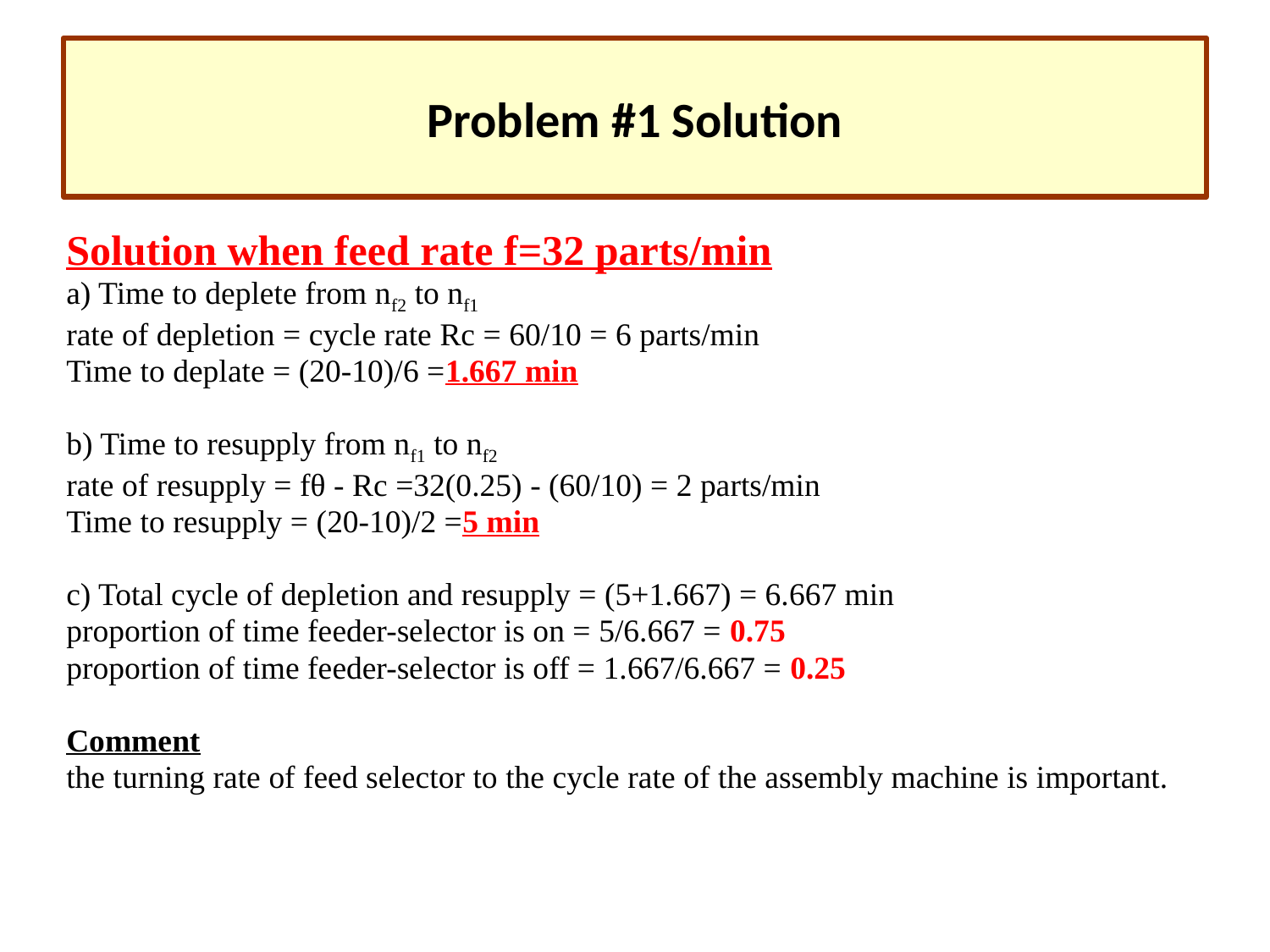

# Problem #1 Solution
| Solution when feed rate f=32 parts/min |  |  |  |  |  |  |  |
| --- | --- | --- | --- | --- | --- | --- | --- |
| a) Time to deplete from nf2 to nf1 |  |  |  |  |  |  |  |
| rate of depletion = cycle rate Rc = 60/10 = 6 parts/min |  |  |  |  |  |  |  |
| Time to deplate = (20-10)/6 =1.667 min |  |  |  |  |  |  |  |
|  |  |  |  |  |  |  |  |
| b) Time to resupply from nf1 to nf2 |  |  |  |  |  |  |  |
| rate of resupply = fθ - Rc =32(0.25) - (60/10) = 2 parts/min |  |  |  |  |  |  |  |
| Time to resupply = (20-10)/2 =5 min |  |  |  |  |  |  |  |
|  |  |  |  |  |  |  |  |
| c) Total cycle of depletion and resupply = (5+1.667) = 6.667 min |  |  |  |  |  |  |  |
| proportion of time feeder-selector is on = 5/6.667 = 0.75 |  |  |  |  |  |  |  |
| proportion of time feeder-selector is off = 1.667/6.667 = 0.25 |  |  |  |  |  |  |  |
|  |  |  |  |  |  |  |  |
| Comment |  |  |  |  |  |  |  |
| the turning rate of feed selector to the cycle rate of the assembly machine is important. |  |  |  |  |  |  |  |